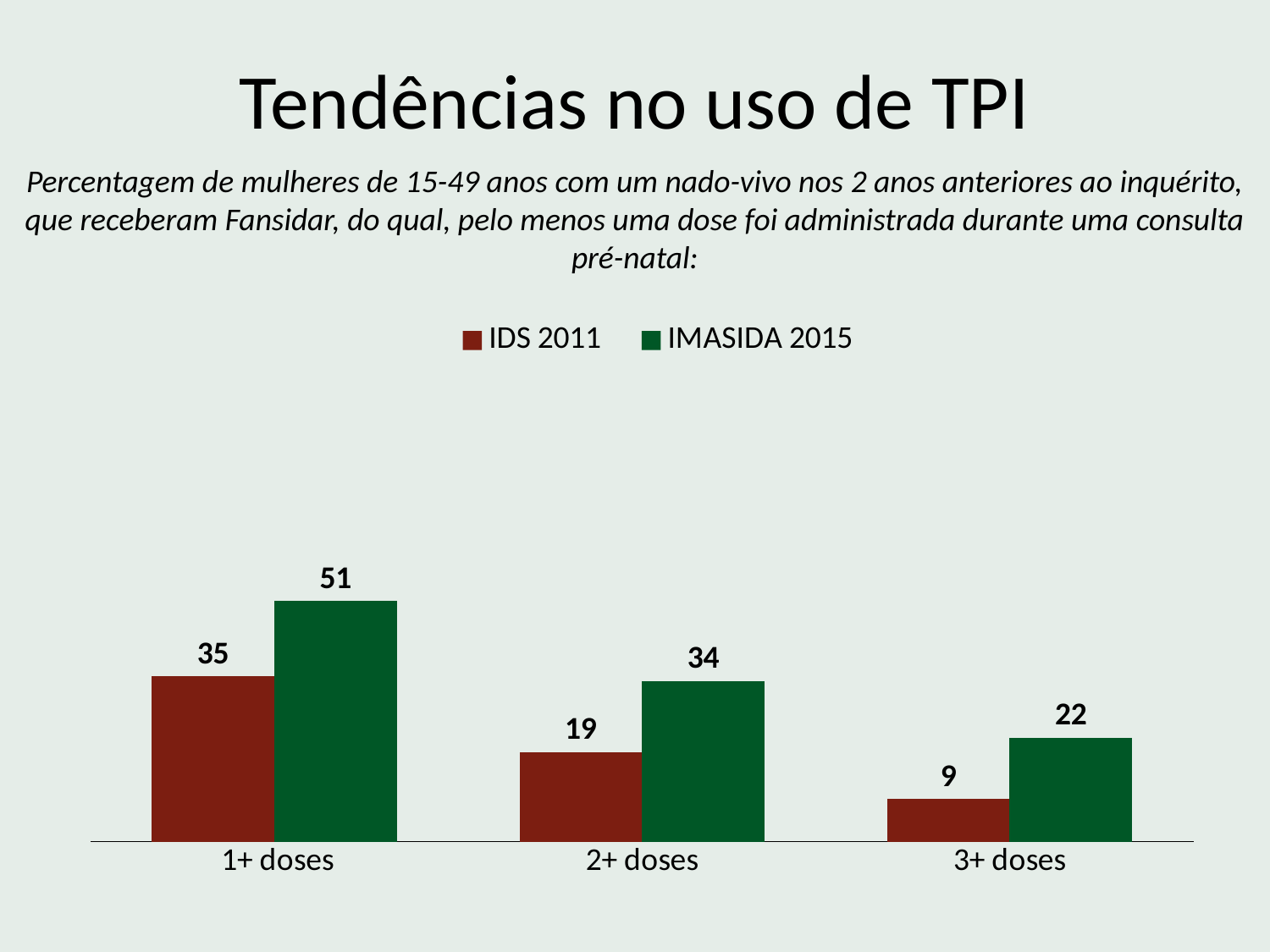

# Tendências no uso de TPI
Percentagem de mulheres de 15-49 anos com um nado-vivo nos 2 anos anteriores ao inquérito, que receberam Fansidar, do qual, pelo menos uma dose foi administrada durante uma consulta pré-natal:

### Chart

| Category | IDS 2011 | IMASIDA 2015 |
|---|---|---|
|  1+ doses | 35.0 | 51.0 |
| 2+ doses | 19.0 | 34.0 |
| 3+ doses | 9.0 | 22.0 |